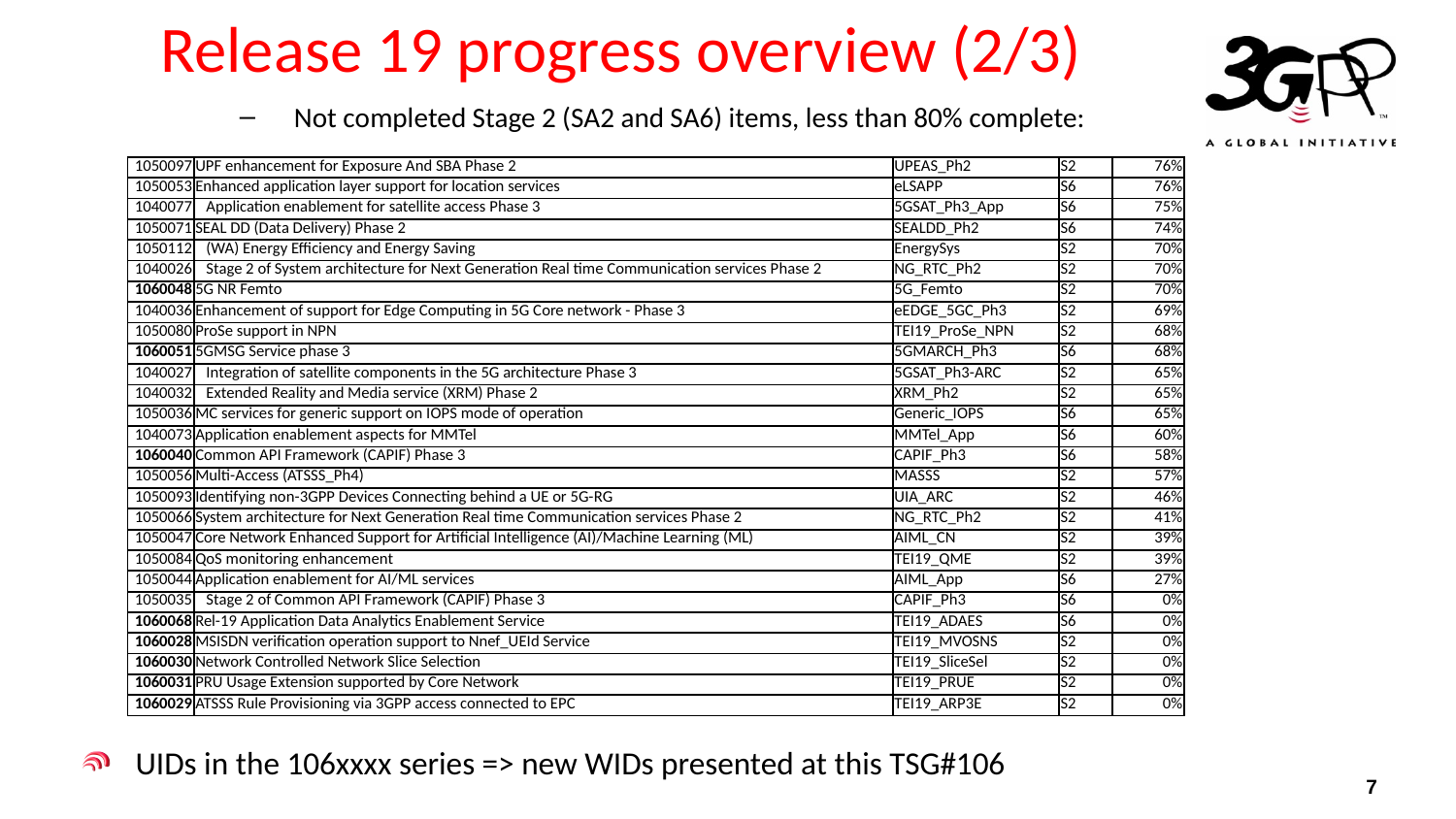

# Release 19 progress overview (2/3)
Not completed Stage 2 (SA2 and SA6) items, less than 80% complete:
| 1050097 | UPF enhancement for Exposure And SBA Phase 2 | UPEAS\_Ph2 | S2 | 76% |
| --- | --- | --- | --- | --- |
| 1050053 | Enhanced application layer support for location services | eLSAPP | S6 | 76% |
| 1040077 | Application enablement for satellite access Phase 3 | 5GSAT\_Ph3\_App | S6 | 75% |
| 1050071 | SEAL DD (Data Delivery) Phase 2 | SEALDD\_Ph2 | S6 | 74% |
| 1050112 | (WA) Energy Efficiency and Energy Saving | EnergySys | S2 | 70% |
| 1040026 | Stage 2 of System architecture for Next Generation Real time Communication services Phase 2 | NG\_RTC\_Ph2 | S2 | 70% |
| 1060048 | 5G NR Femto | 5G\_Femto | S2 | 70% |
| 1040036 | Enhancement of support for Edge Computing in 5G Core network - Phase 3 | eEDGE\_5GC\_Ph3 | S2 | 69% |
| 1050080 | ProSe support in NPN | TEI19\_ProSe\_NPN | S2 | 68% |
| 1060051 | 5GMSG Service phase 3 | 5GMARCH\_Ph3 | S6 | 68% |
| 1040027 | Integration of satellite components in the 5G architecture Phase 3 | 5GSAT\_Ph3-ARC | S2 | 65% |
| 1040032 | Extended Reality and Media service (XRM) Phase 2 | XRM\_Ph2 | S2 | 65% |
| 1050036 | MC services for generic support on IOPS mode of operation | Generic\_IOPS | S6 | 65% |
| 1040073 | Application enablement aspects for MMTel | MMTel\_App | S6 | 60% |
| 1060040 | Common API Framework (CAPIF) Phase 3 | CAPIF\_Ph3 | S6 | 58% |
| 1050056 | Multi-Access (ATSSS\_Ph4) | MASSS | S2 | 57% |
| 1050093 | Identifying non-3GPP Devices Connecting behind a UE or 5G-RG | UIA\_ARC | S2 | 46% |
| 1050066 | System architecture for Next Generation Real time Communication services Phase 2 | NG\_RTC\_Ph2 | S2 | 41% |
| 1050047 | Core Network Enhanced Support for Artificial Intelligence (AI)/Machine Learning (ML) | AIML\_CN | S2 | 39% |
| 1050084 | QoS monitoring enhancement | TEI19\_QME | S2 | 39% |
| 1050044 | Application enablement for AI/ML services | AIML\_App | S6 | 27% |
| 1050035 | Stage 2 of Common API Framework (CAPIF) Phase 3 | CAPIF\_Ph3 | S6 | 0% |
| 1060068 | Rel-19 Application Data Analytics Enablement Service | TEI19\_ADAES | S6 | 0% |
| 1060028 | MSISDN verification operation support to Nnef\_UEId Service | TEI19\_MVOSNS | S2 | 0% |
| 1060030 | Network Controlled Network Slice Selection | TEI19\_SliceSel | S2 | 0% |
| 1060031 | PRU Usage Extension supported by Core Network | TEI19\_PRUE | S2 | 0% |
| 1060029 | ATSSS Rule Provisioning via 3GPP access connected to EPC | TEI19\_ARP3E | S2 | 0% |
UIDs in the 106xxxx series => new WIDs presented at this TSG#106